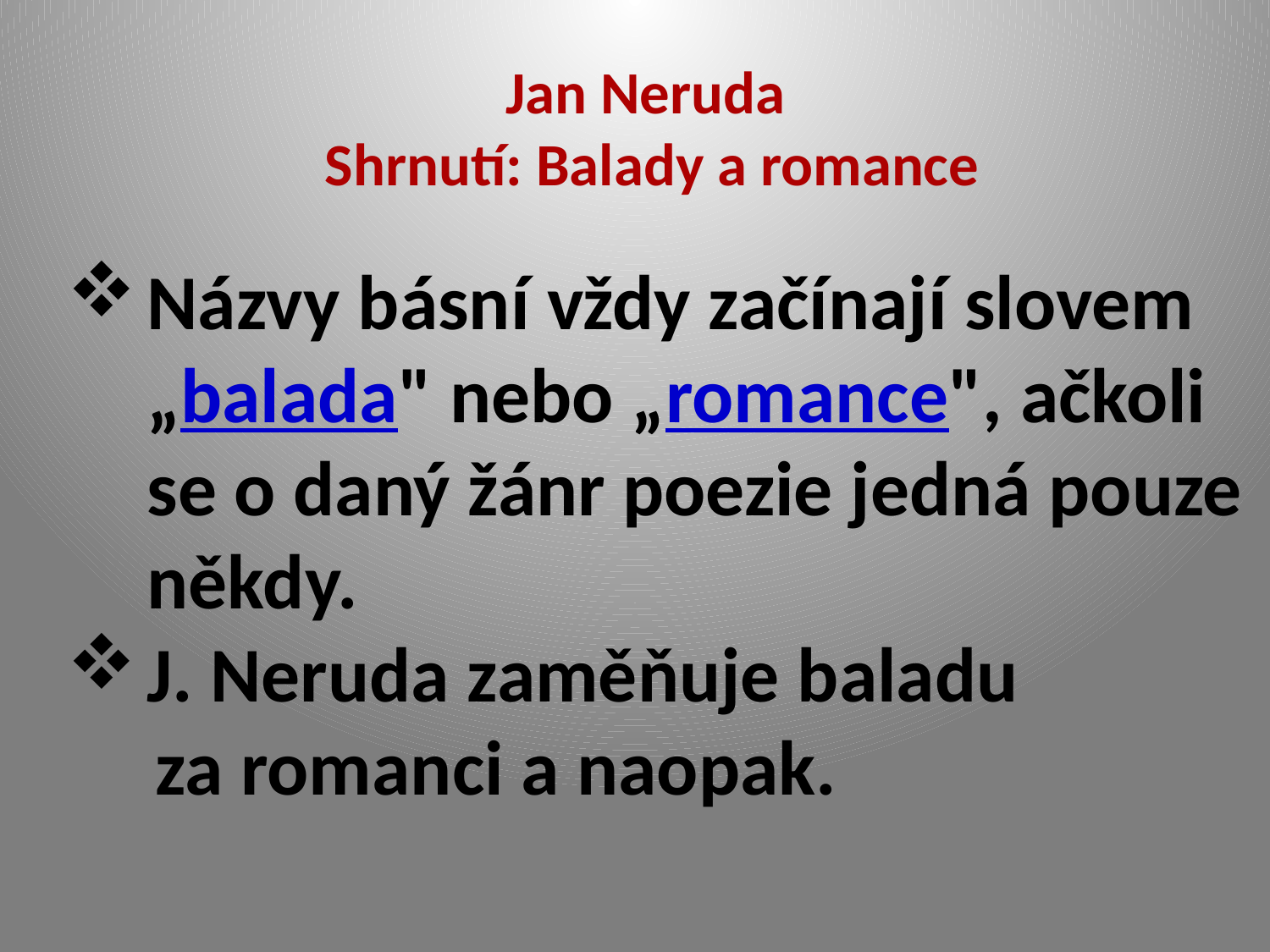

# Jan Neruda Shrnutí: Balady a romance

Názvy básní vždy začínají slovem „balada" nebo „romance", ačkoli se o daný žánr poezie jedná pouze někdy.
J. Neruda zaměňuje baladu
     za romanci a naopak.